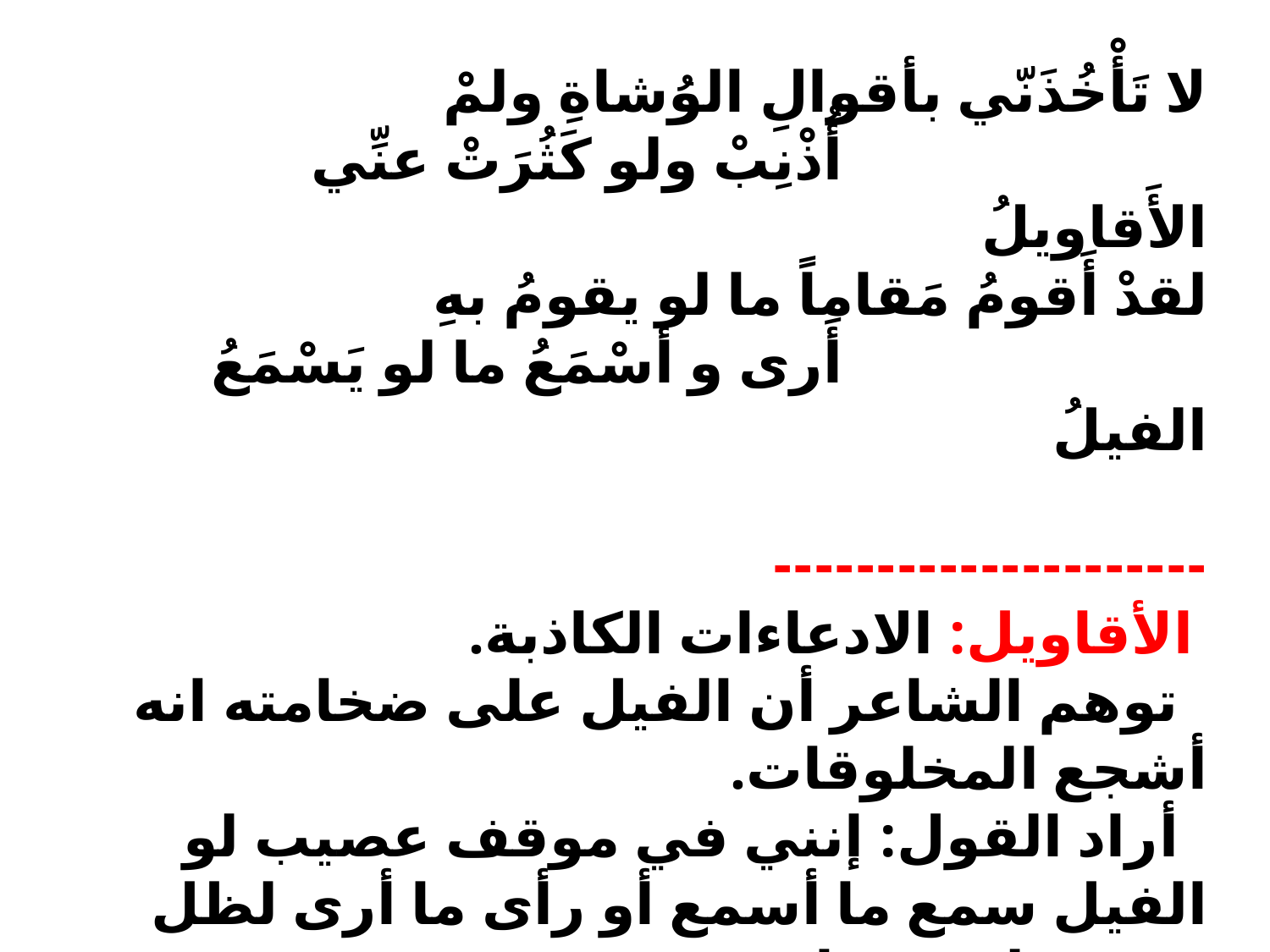

لا تَأْخُذَنّي بأقوالِ الوُشاةِ ولمْ
                         أُذْنِبْ ولو كَثُرَتْ عنِّي الأَقاويلُ
لقدْ أَقومُ مَقاماً ما لو يقومُ بهِ
                         أَرى و أسْمَعُ ما لو يَسْمَعُ الفيلُ
---------------------
 الأقاويل: الادعاءات الكاذبة.
  توهم الشاعر أن الفيل على ضخامته انه أشجع المخلوقات.
  أراد القول: إنني في موقف عصيب لو الفيل سمع ما أسمع أو رأى ما أرى لظل يرعد على شجاعته.